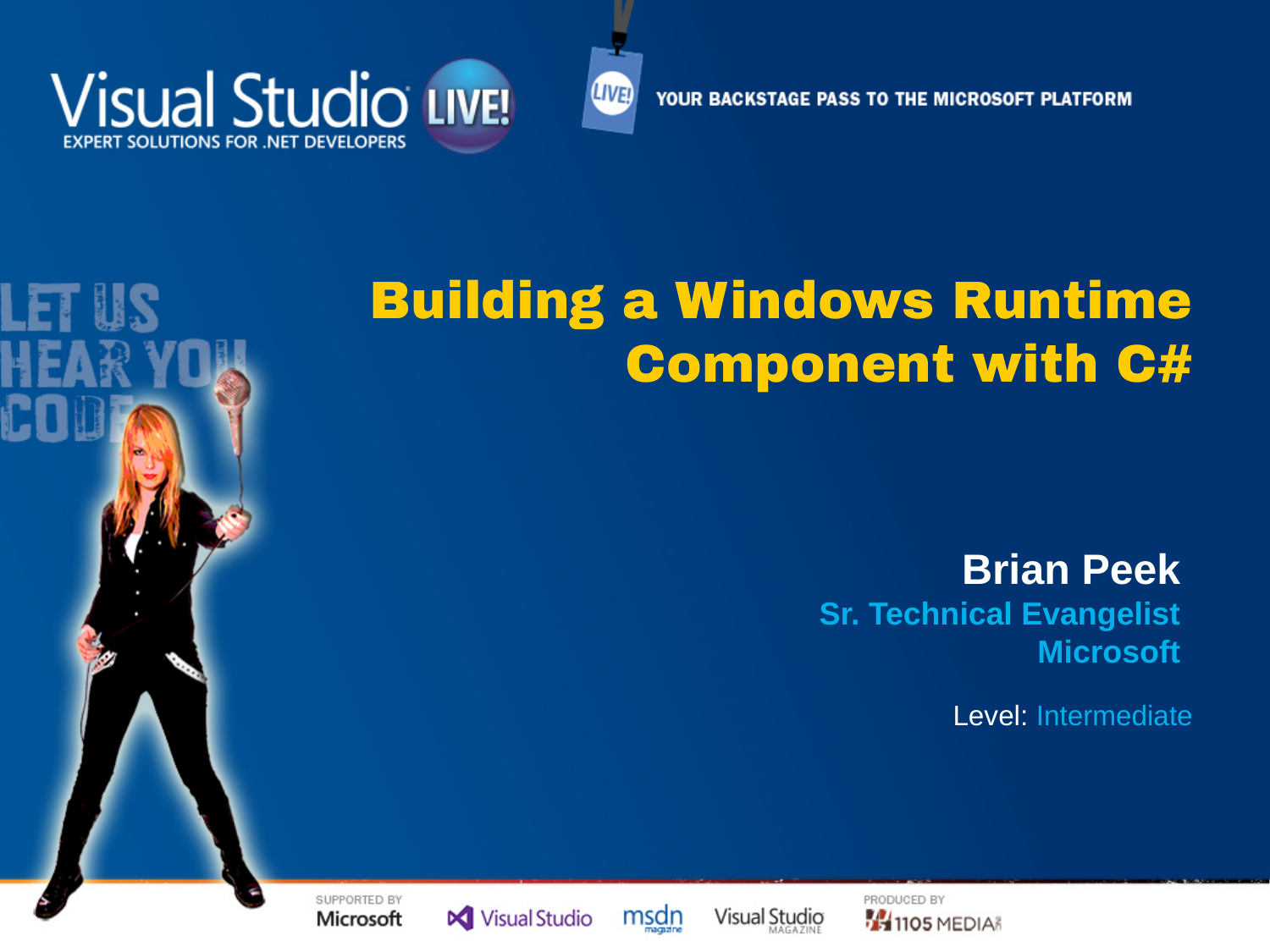

# Building a Windows Runtime Component with C#
Brian Peek
Sr. Technical Evangelist
Microsoft

Level: Intermediate